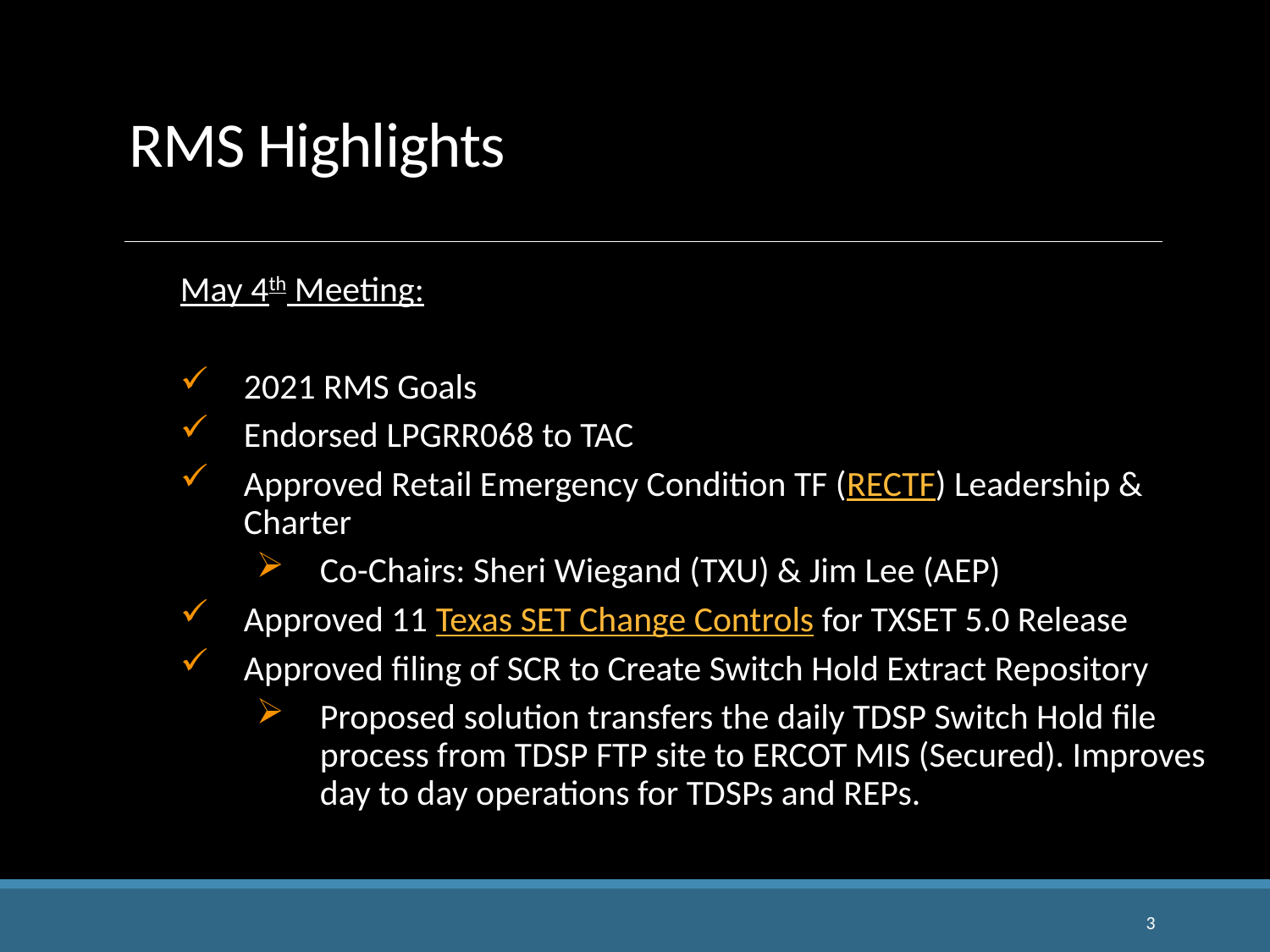

# RMS Highlights
May 4th Meeting:

2021 RMS Goals
Endorsed LPGRR068 to TAC
Approved Retail Emergency Condition TF (RECTF) Leadership & Charter
Co-Chairs: Sheri Wiegand (TXU) & Jim Lee (AEP)
Approved 11 Texas SET Change Controls for TXSET 5.0 Release
Approved filing of SCR to Create Switch Hold Extract Repository
Proposed solution transfers the daily TDSP Switch Hold file process from TDSP FTP site to ERCOT MIS (Secured). Improves day to day operations for TDSPs and REPs.

3